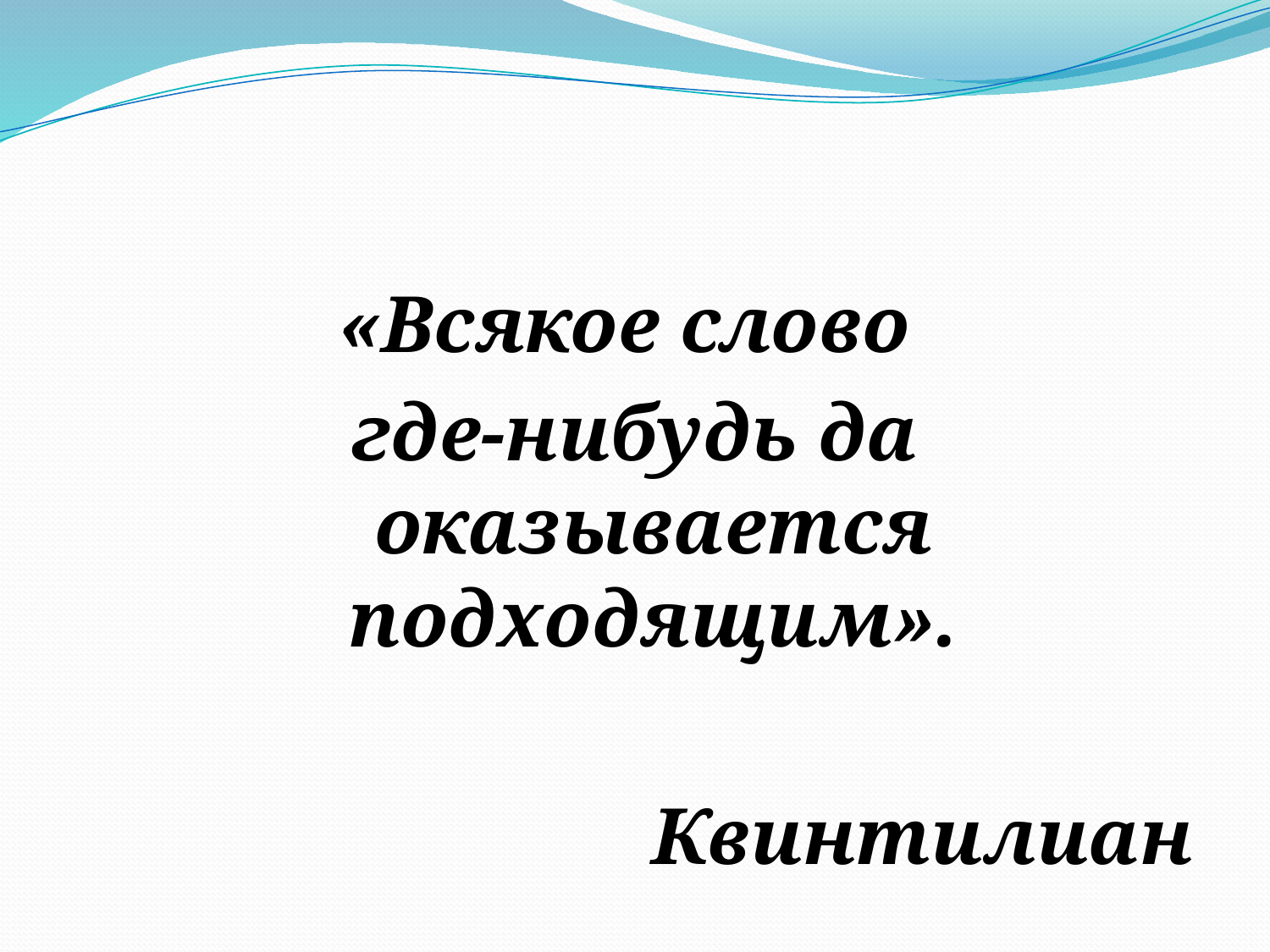

#
«Всякое слово
где-нибудь да оказывается подходящим».

Квинтилиан